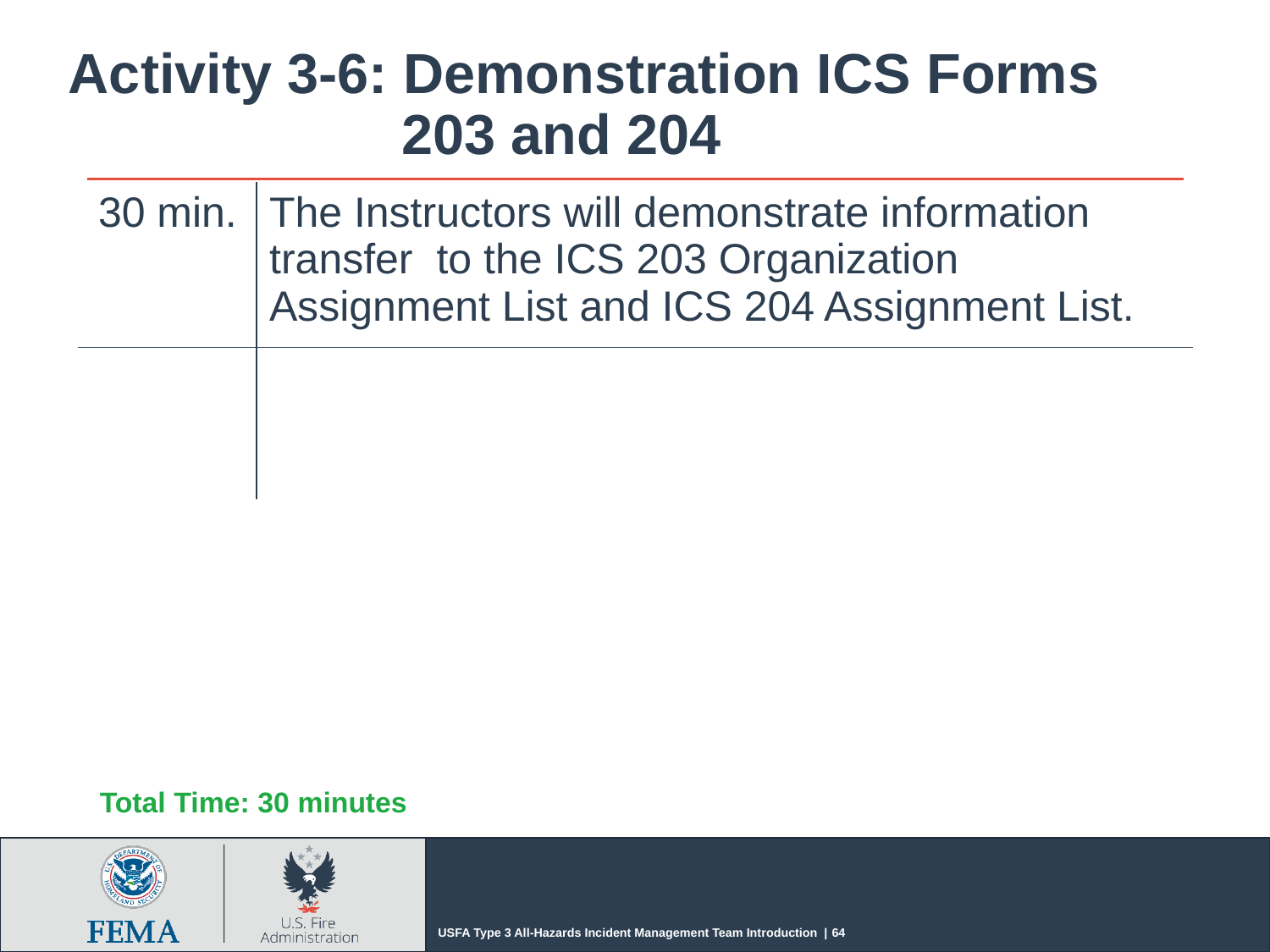

# Activity 3-6: Demonstration ICS Forms 203 and 204
| 30 min. | The Instructors will demonstrate information transfer to the ICS 203 Organization Assignment List and ICS 204 Assignment List. |
| --- | --- |
|  |  |
Total Time: 30 minutes
USFA Type 3 All-Hazards Incident Management Team Introduction  | 64